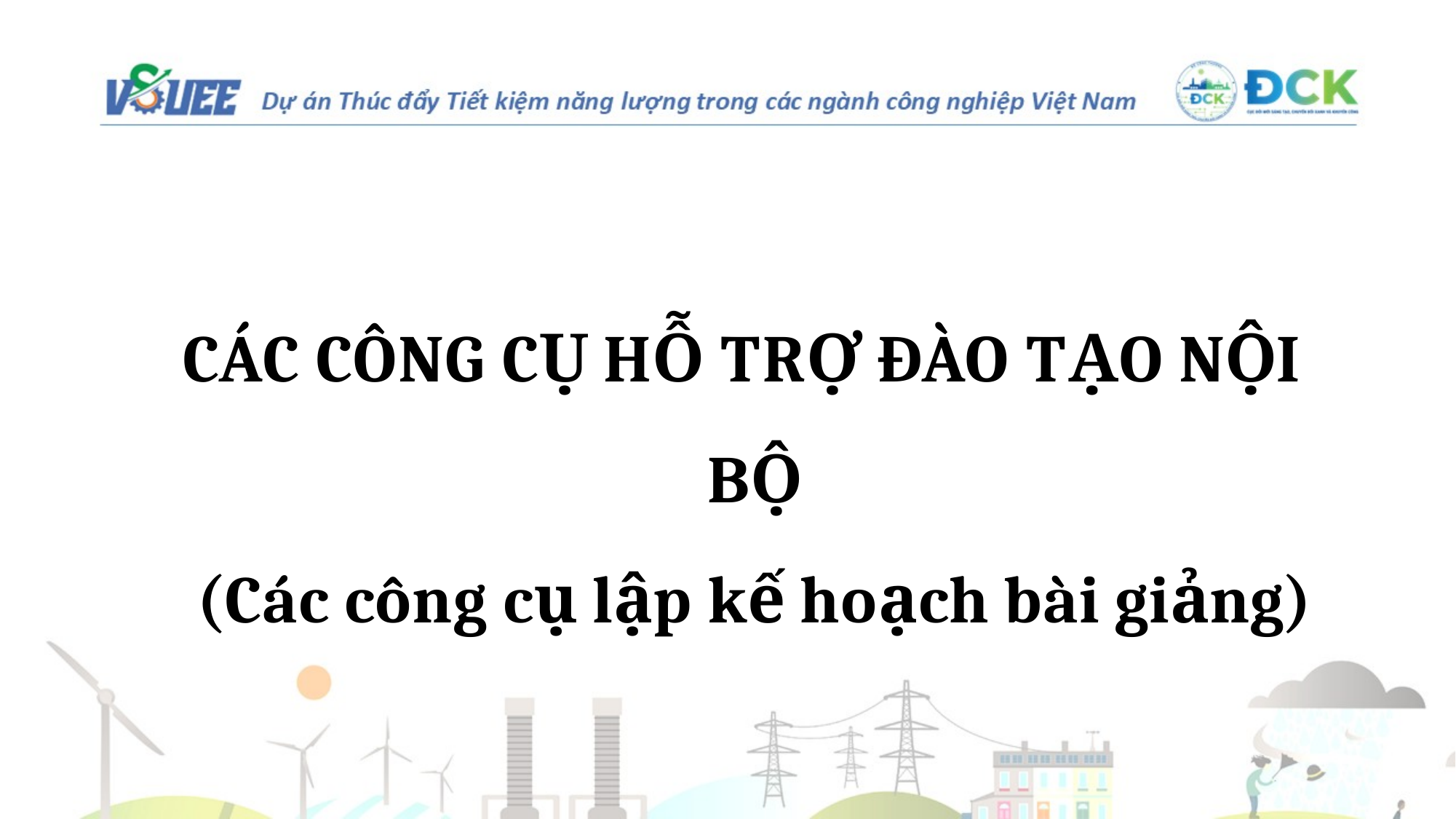

CÁC CÔNG CỤ HỖ TRỢ ĐÀO TẠO NỘI BỘ
(Các công cụ lập kế hoạch bài giảng)